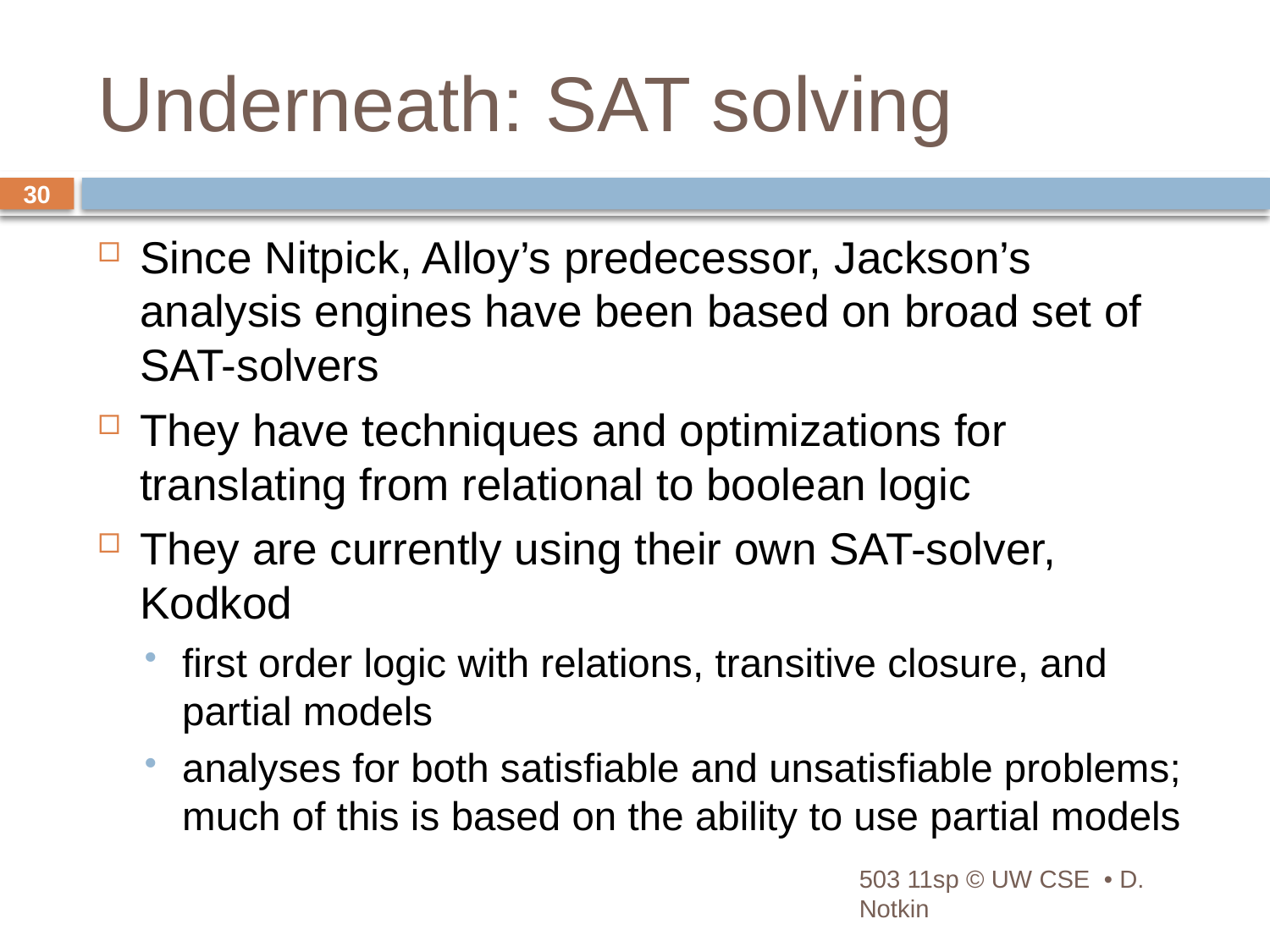

# Underneath: SAT solving
30
Since Nitpick, Alloy’s predecessor, Jackson’s analysis engines have been based on broad set of SAT-solvers
They have techniques and optimizations for translating from relational to boolean logic
They are currently using their own SAT-solver, Kodkod
first order logic with relations, transitive closure, and partial models
analyses for both satisfiable and unsatisfiable problems; much of this is based on the ability to use partial models
503 11sp © UW CSE  • D. Notkin